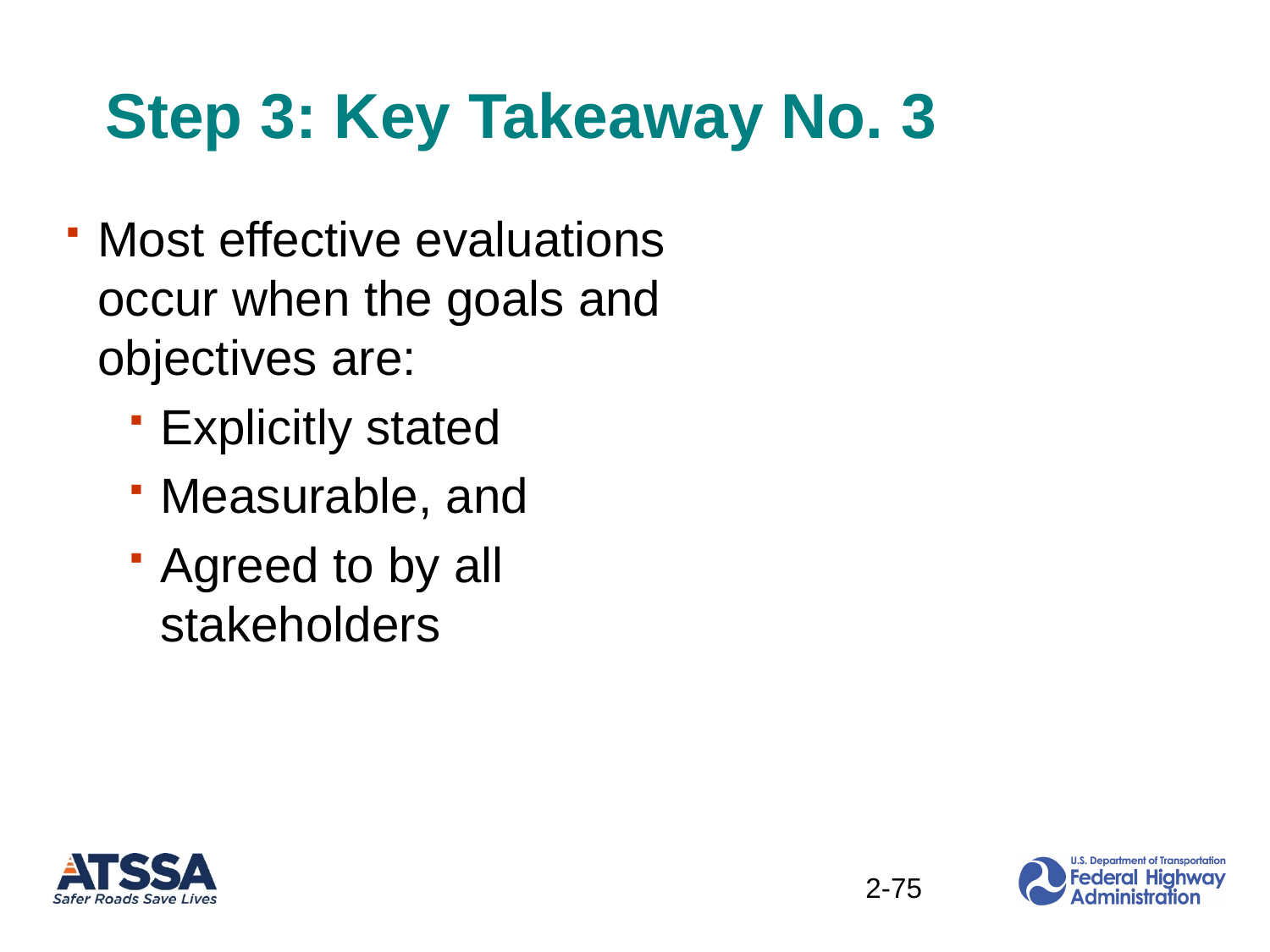

# Step 3: Key Takeaway No. 3
Most effective evaluations occur when the goals and objectives are:
Explicitly stated
Measurable, and
Agreed to by all stakeholders